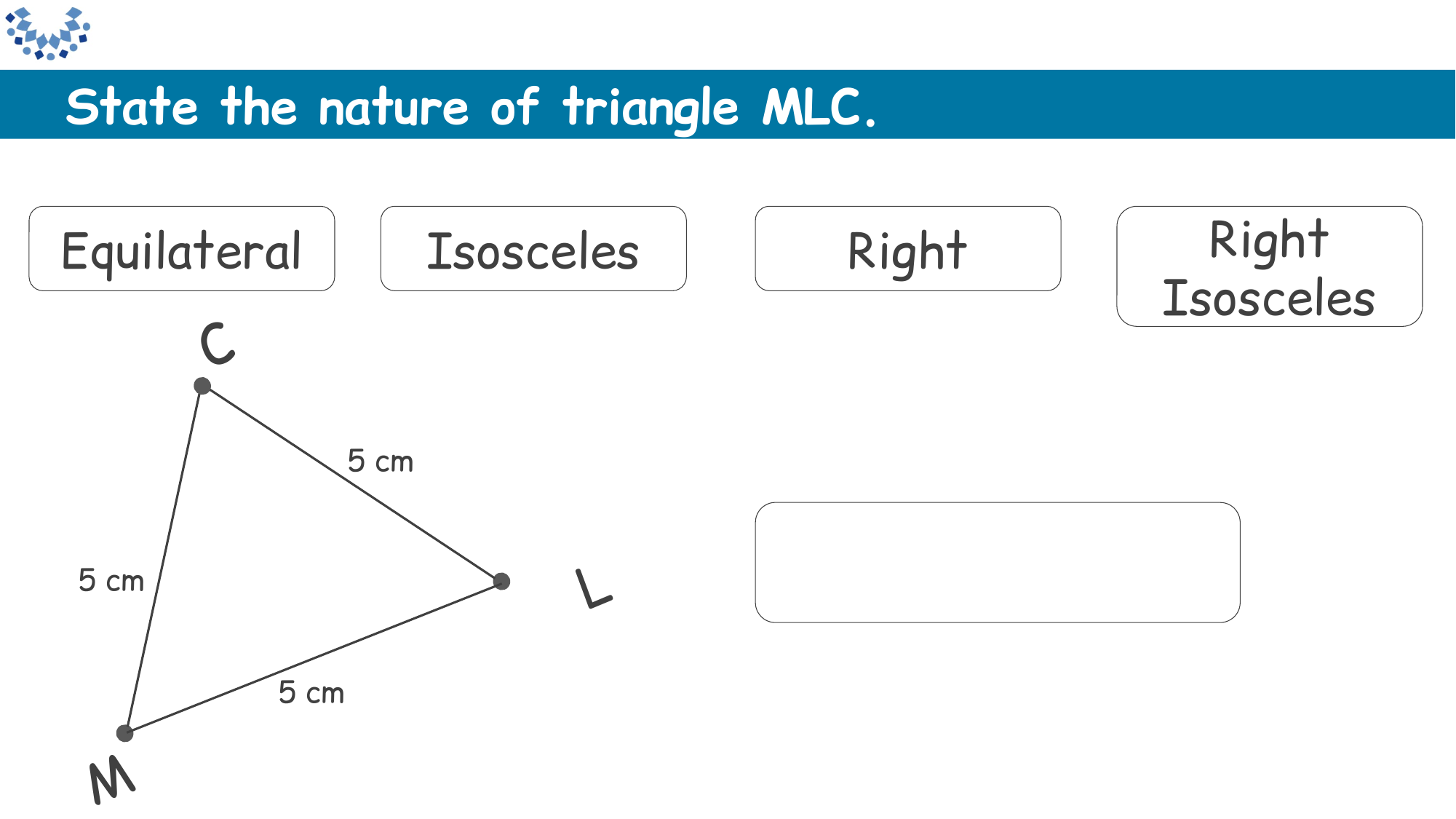

State the nature of triangle MLC.
Equilateral
Isosceles
Right
Right Isosceles
C

5 cm
Equilateral
L
5 cm

5 cm

M